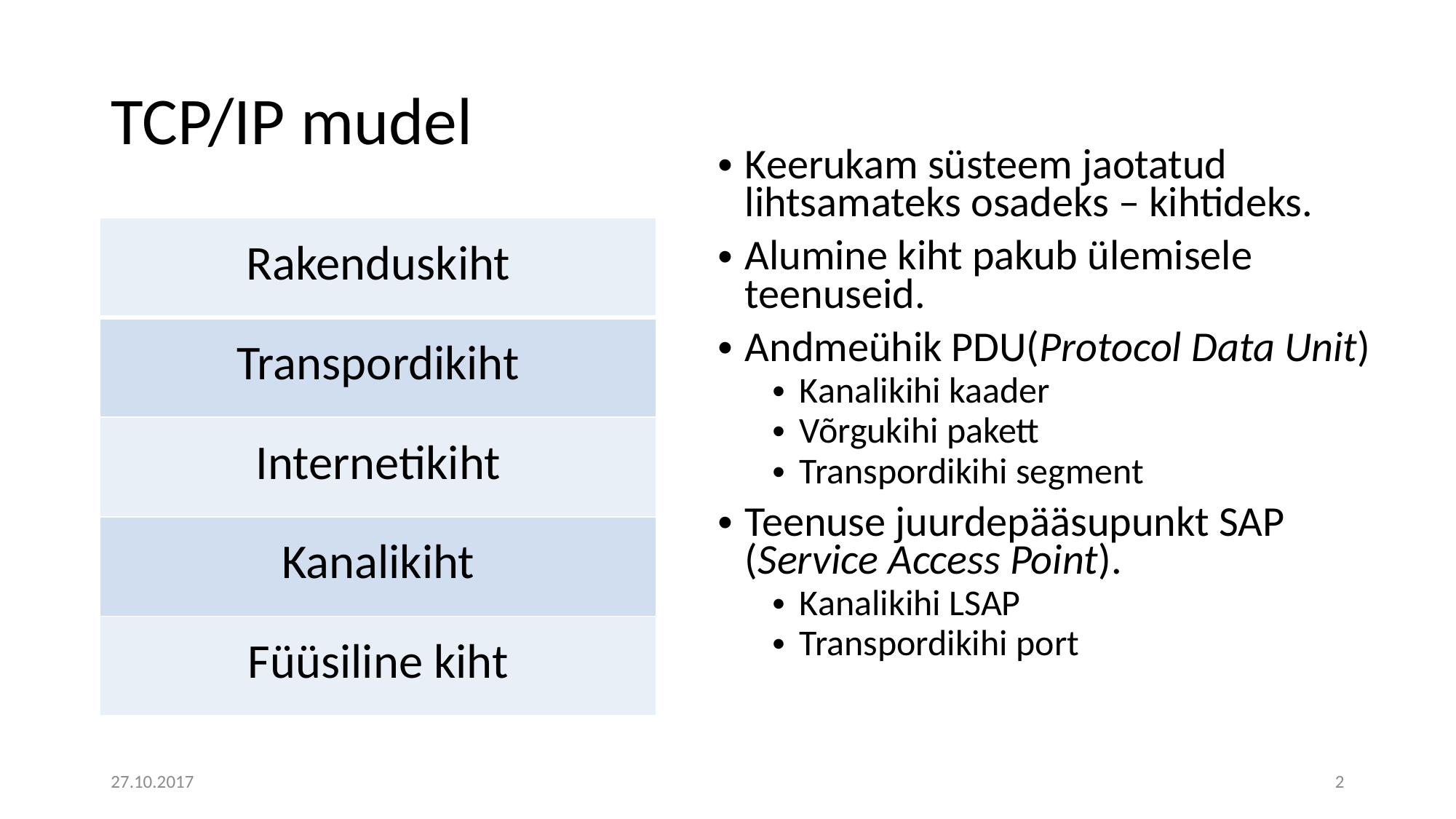

# TCP/IP mudel
Keerukam süsteem jaotatud lihtsamateks osadeks – kihtideks.
Alumine kiht pakub ülemisele teenuseid.
Andmeühik PDU(Protocol Data Unit)
Kanalikihi kaader
Võrgukihi pakett
Transpordikihi segment
Teenuse juurdepääsupunkt SAP (Service Access Point).
Kanalikihi LSAP
Transpordikihi port
| Rakenduskiht |
| --- |
| Transpordikiht |
| Internetikiht |
| Kanalikiht |
| Füüsiline kiht |
27.10.2017
2